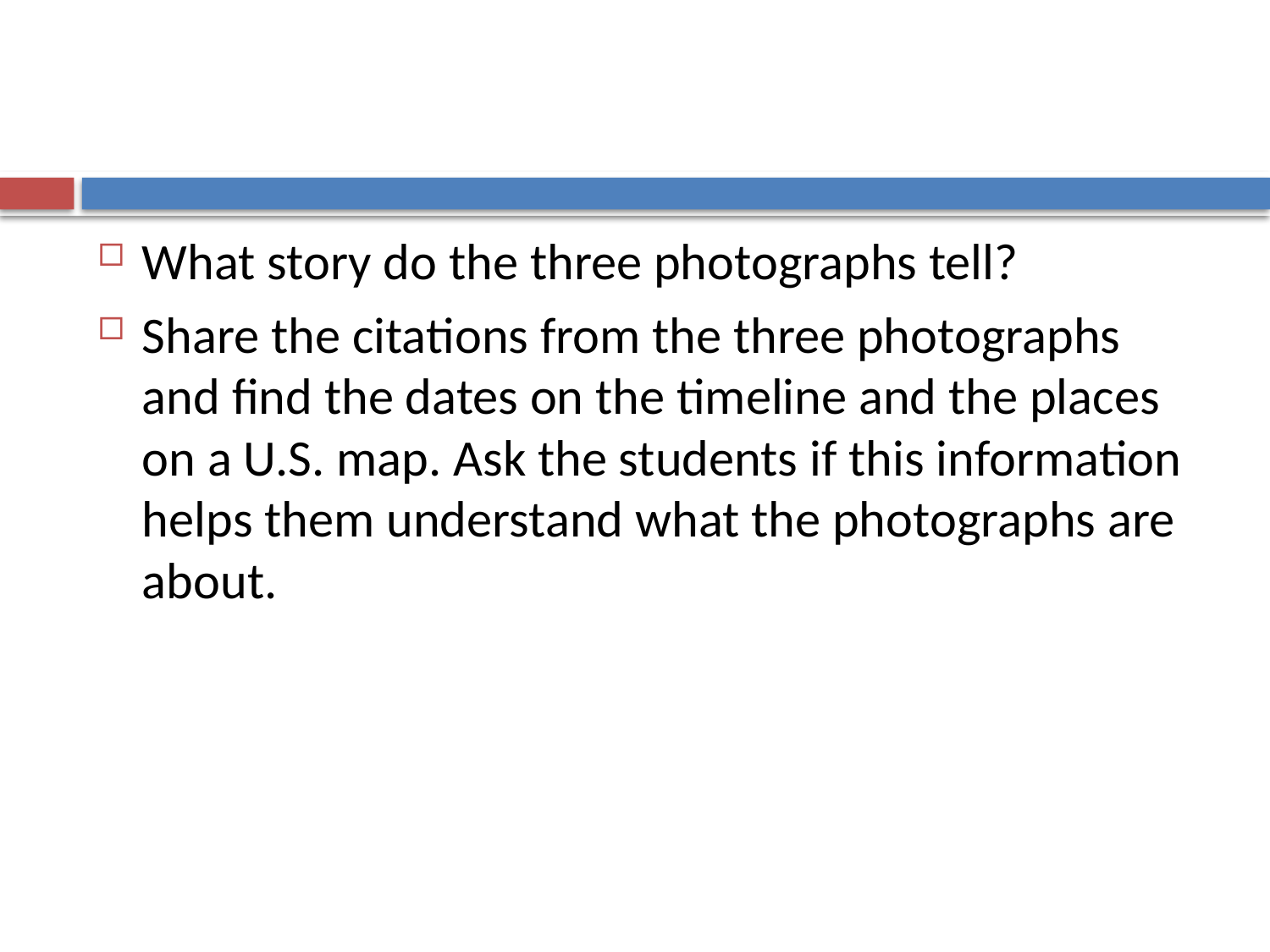

#
What story do the three photographs tell?
Share the citations from the three photographs and find the dates on the timeline and the places on a U.S. map. Ask the students if this information helps them understand what the photographs are about.